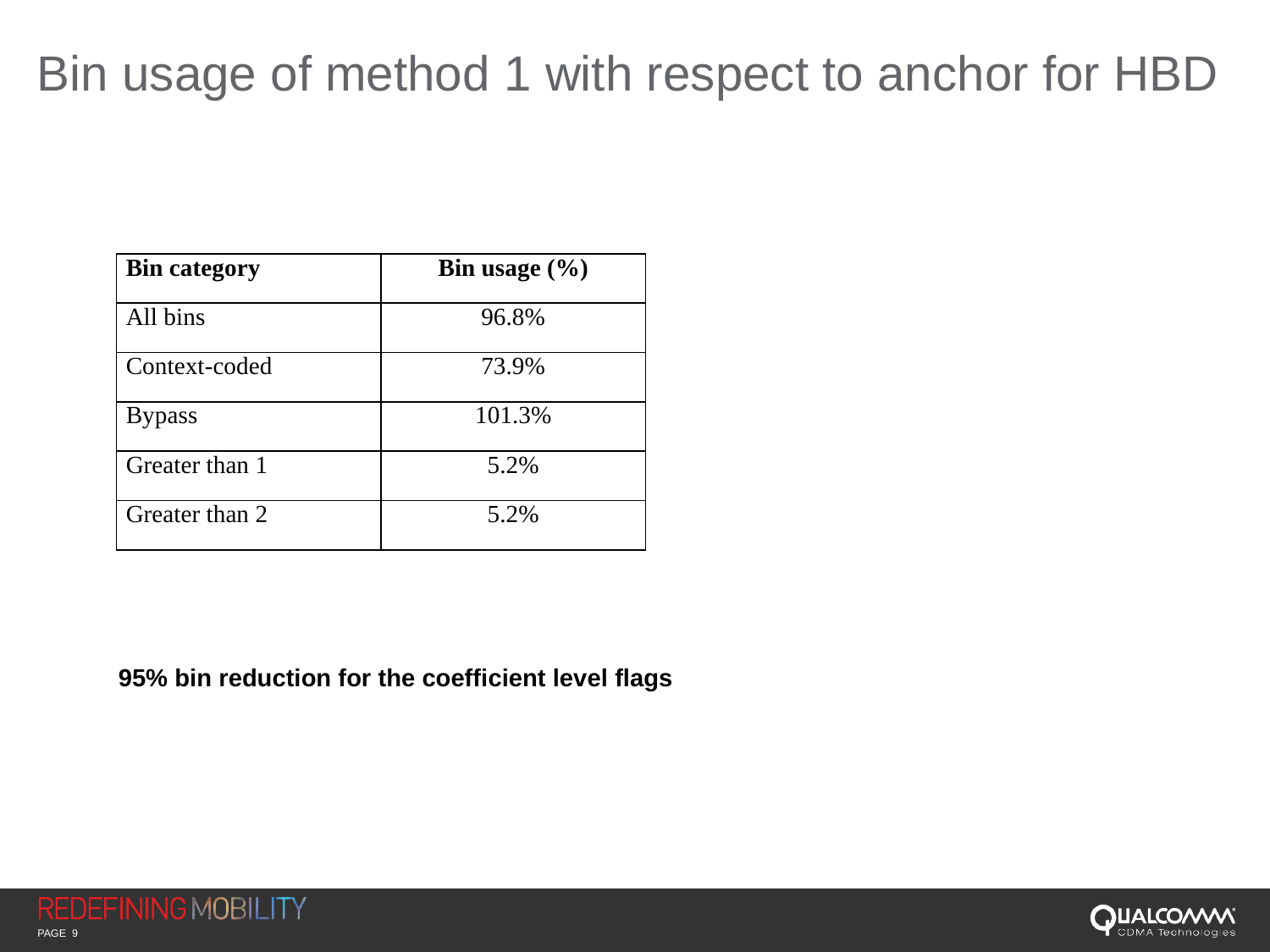

# Bin usage of method 1 with respect to anchor for HBD
| Bin category | Bin usage (%) |
| --- | --- |
| All bins | 96.8% |
| Context-coded | 73.9% |
| Bypass | 101.3% |
| Greater than 1 | 5.2% |
| Greater than 2 | 5.2% |
95% bin reduction for the coefficient level flags